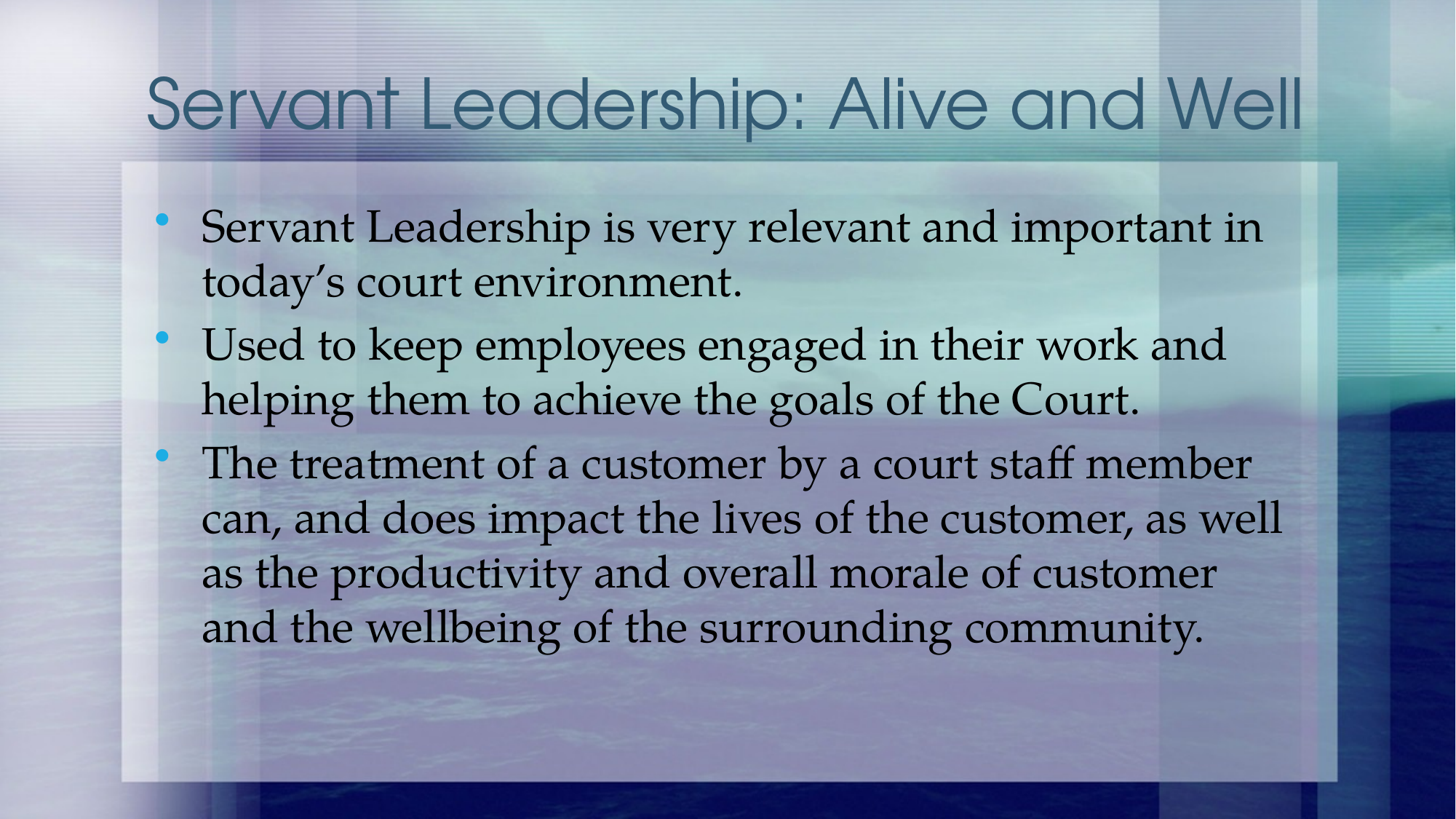

# Servant Leadership: Alive and Well
Servant Leadership is very relevant and important in today’s court environment.
Used to keep employees engaged in their work and helping them to achieve the goals of the Court.
The treatment of a customer by a court staff member can, and does impact the lives of the customer, as well as the productivity and overall morale of customer and the wellbeing of the surrounding community.